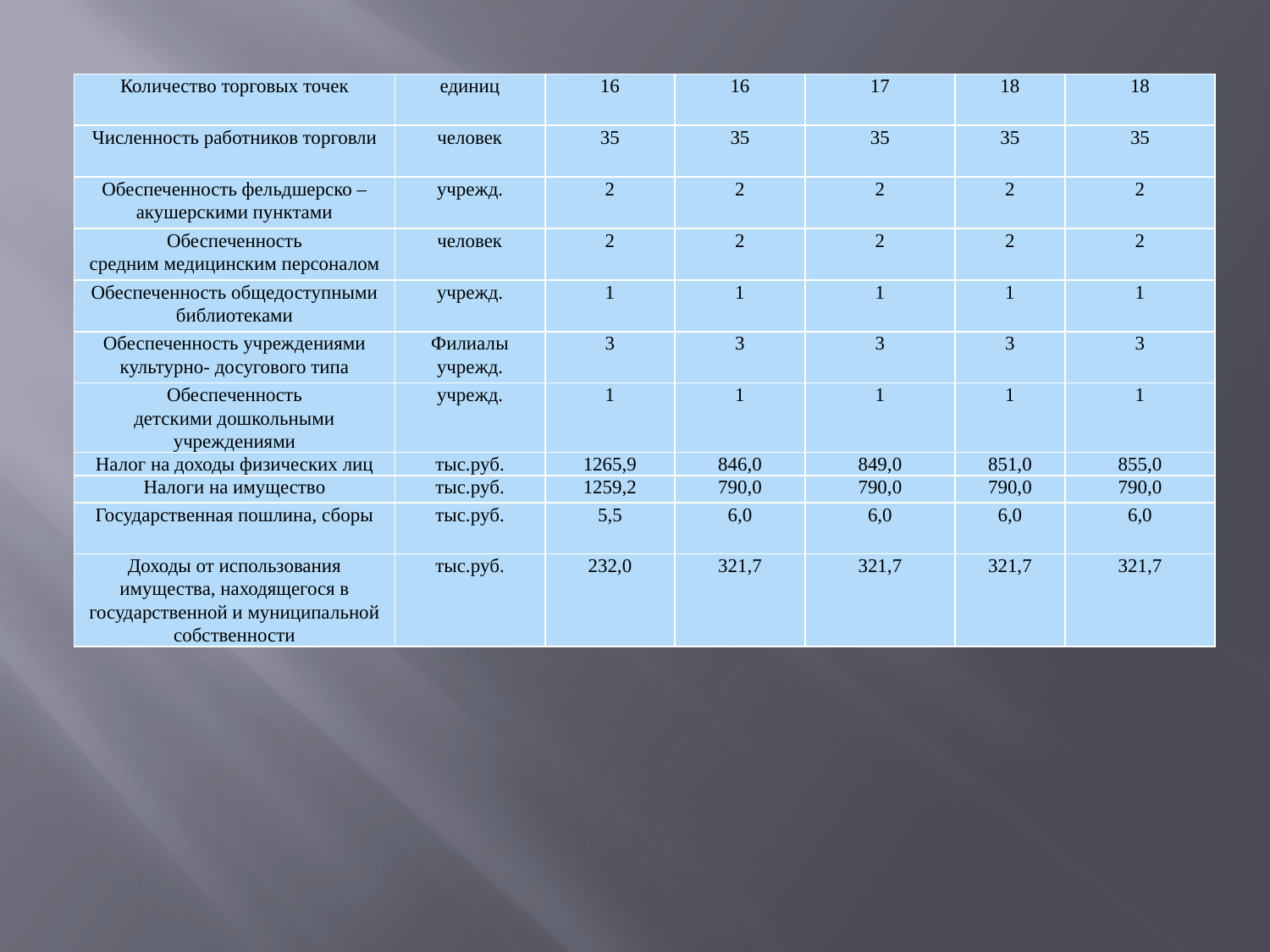

| Количество торговых точек | единиц | 16 | 16 | 17 | 18 | 18 |
| --- | --- | --- | --- | --- | --- | --- |
| Численность работников торговли | человек | 35 | 35 | 35 | 35 | 35 |
| Обеспеченность фельдшерско – акушерскими пунктами | учрежд. | 2 | 2 | 2 | 2 | 2 |
| Обеспеченность средним медицинским персоналом | человек | 2 | 2 | 2 | 2 | 2 |
| Обеспеченность общедоступными библиотеками | учрежд. | 1 | 1 | 1 | 1 | 1 |
| Обеспеченность учреждениями культурно- досугового типа | Филиалы учрежд. | 3 | 3 | 3 | 3 | 3 |
| Обеспеченность детскими дошкольными учреждениями | учрежд. | 1 | 1 | 1 | 1 | 1 |
| Налог на доходы физических лиц | тыс.руб. | 1265,9 | 846,0 | 849,0 | 851,0 | 855,0 |
| Налоги на имущество | тыс.руб. | 1259,2 | 790,0 | 790,0 | 790,0 | 790,0 |
| Государственная пошлина, сборы | тыс.руб. | 5,5 | 6,0 | 6,0 | 6,0 | 6,0 |
| Доходы от использования имущества, находящегося в государственной и муниципальной собственности | тыс.руб. | 232,0 | 321,7 | 321,7 | 321,7 | 321,7 |